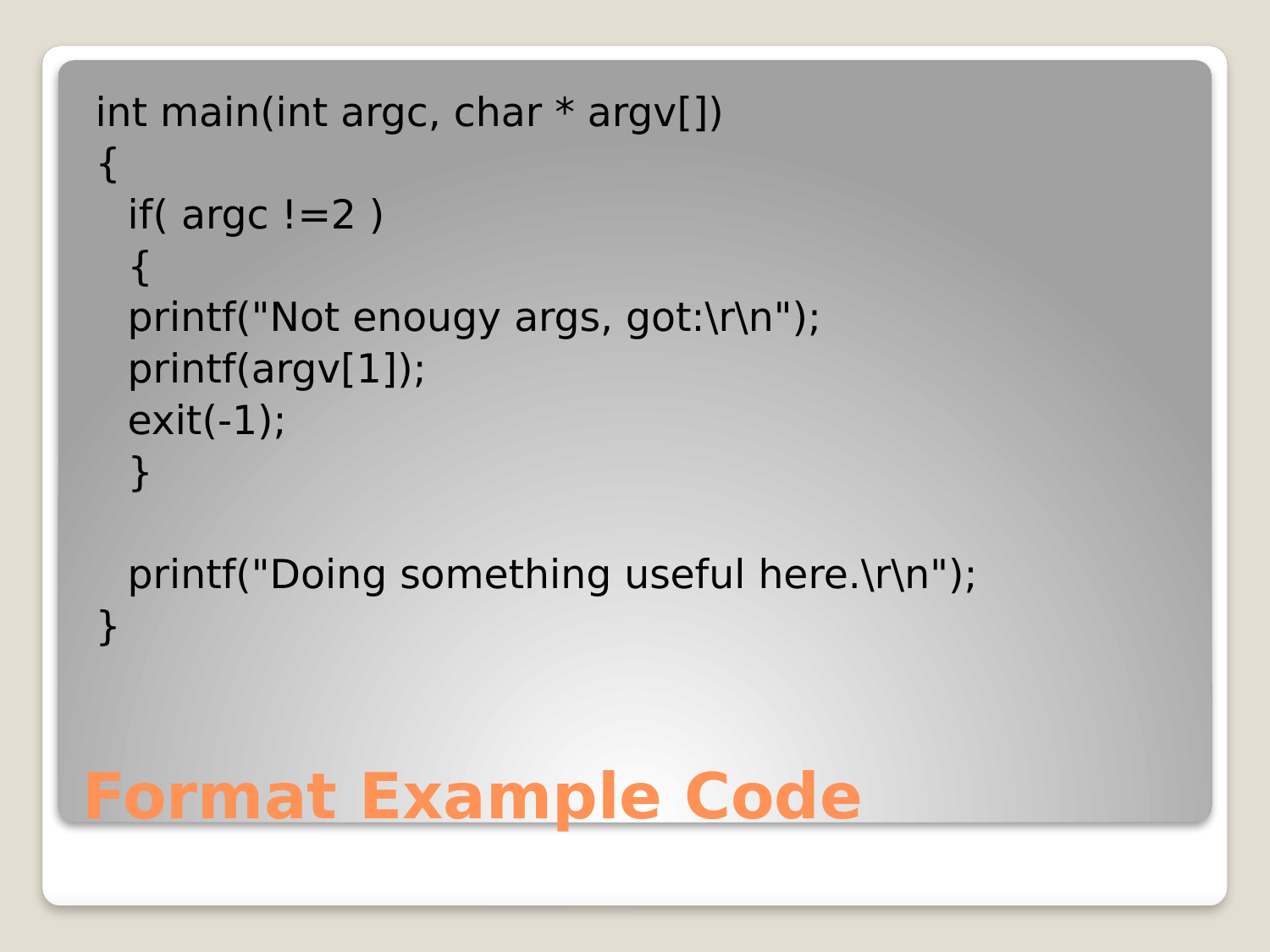

int main(int argc, char * argv[])
{
	if( argc !=2 )
	{
		printf("Not enougy args, got:\r\n");
		printf(argv[1]);
		exit(-1);
	}

	printf("Doing something useful here.\r\n");
}
# Format Example Code